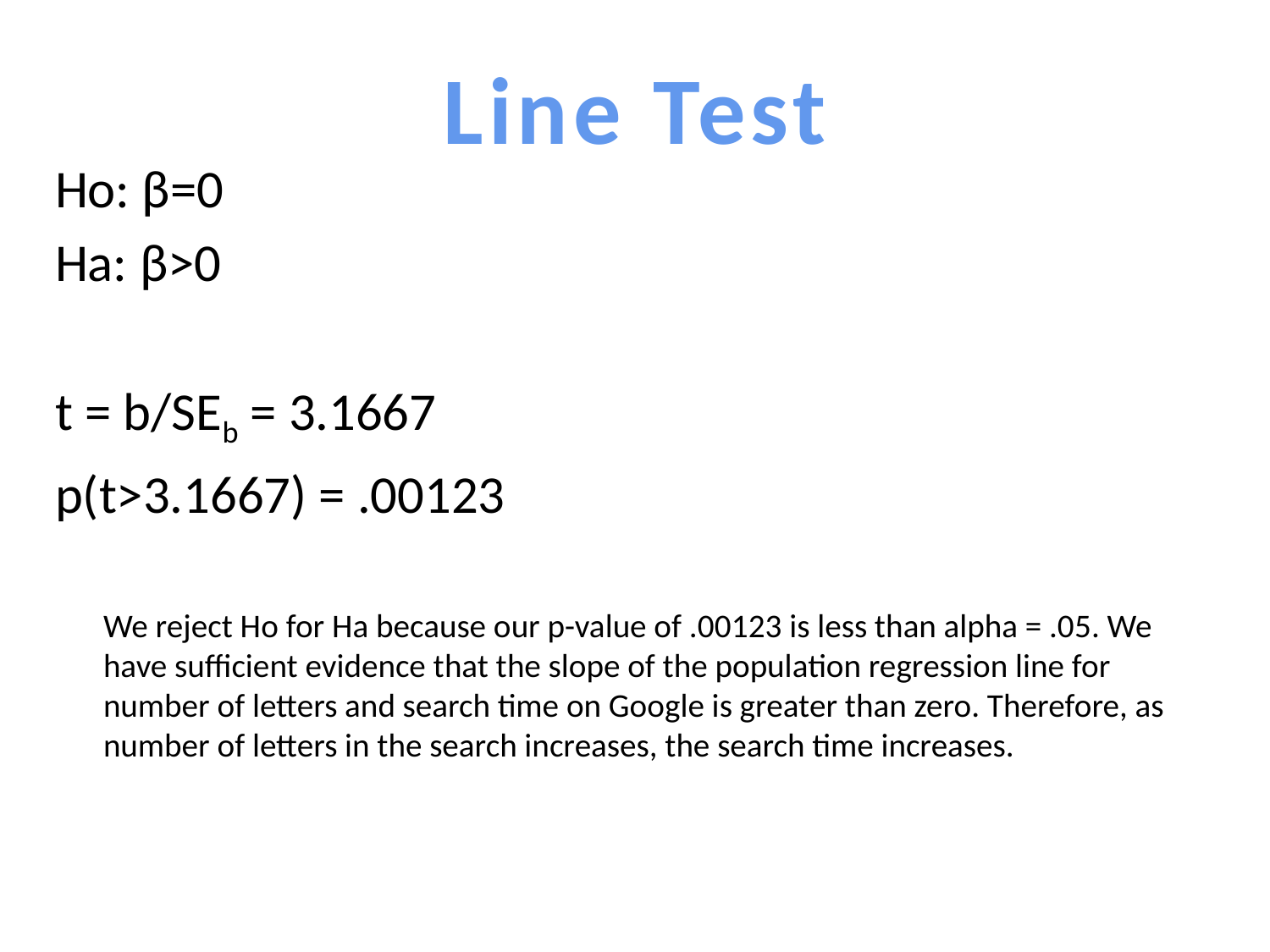

Line Test
Ho: β=0
Ha: β>0

t = b/SEb = 3.1667
p(t>3.1667) = .00123

We reject Ho for Ha because our p-value of .00123 is less than alpha = .05. We have sufficient evidence that the slope of the population regression line for number of letters and search time on Google is greater than zero. Therefore, as number of letters in the search increases, the search time increases.